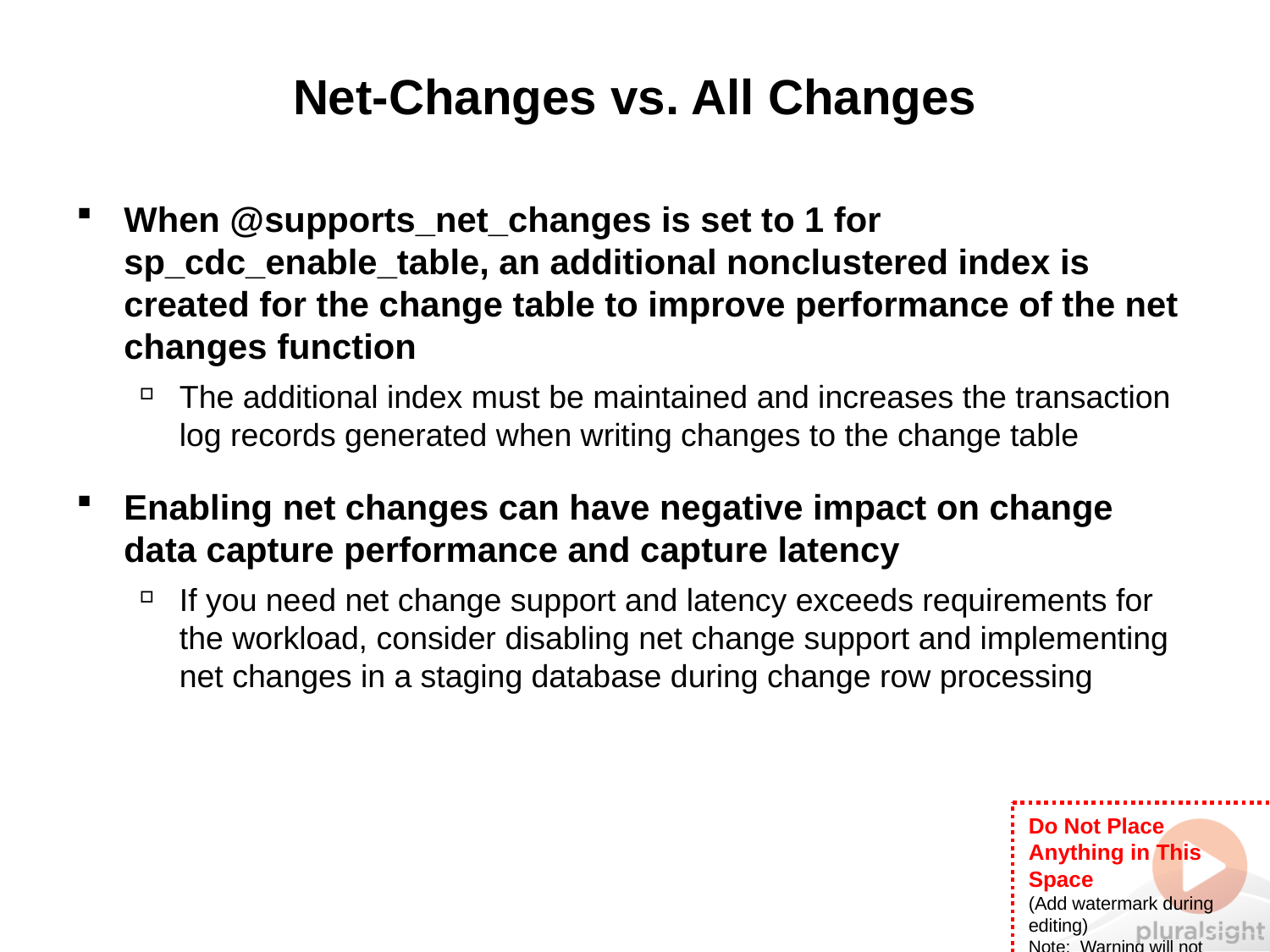

# Net-Changes vs. All Changes
When @supports_net_changes is set to 1 for sp_cdc_enable_table, an additional nonclustered index is created for the change table to improve performance of the net changes function
The additional index must be maintained and increases the transaction log records generated when writing changes to the change table
Enabling net changes can have negative impact on change data capture performance and capture latency
If you need net change support and latency exceeds requirements for the workload, consider disabling net change support and implementing net changes in a staging database during change row processing